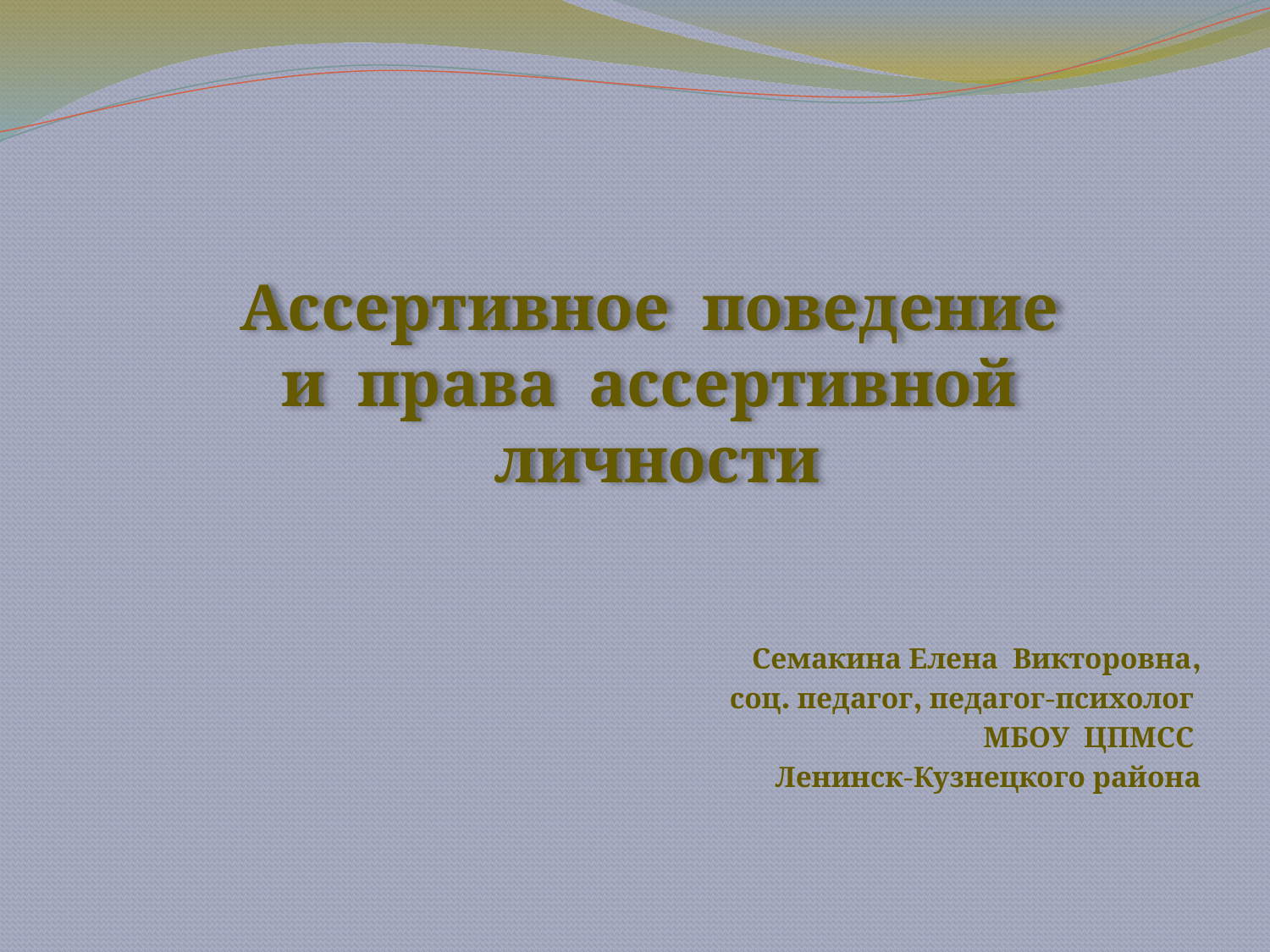

# Ассертивное  поведение и  права  ассертивной  личности
Семакина Елена  Викторовна,
соц. педагог, педагог-психолог
МБОУ  ЦПМСС
Ленинск-Кузнецкого района